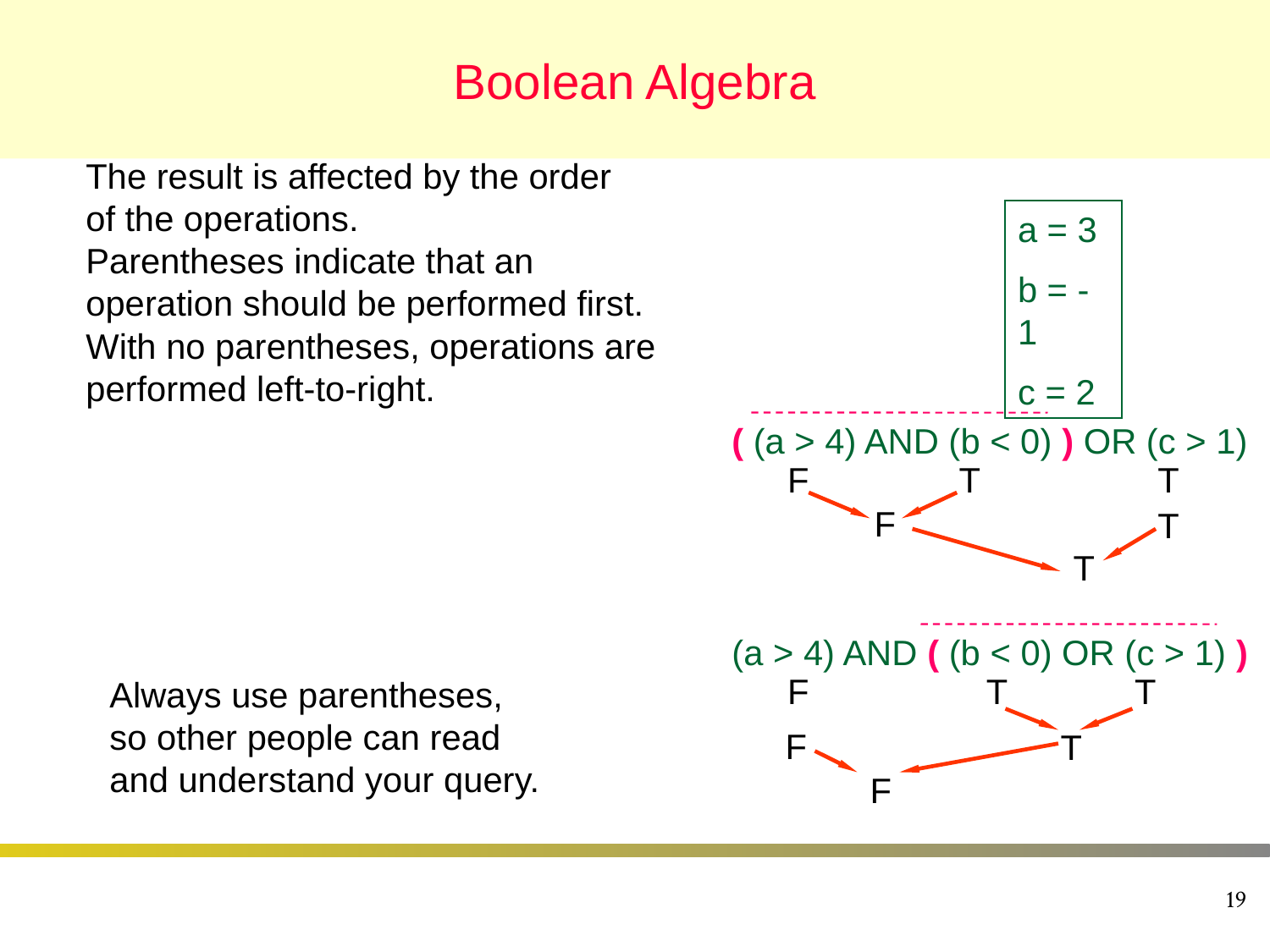

# Boolean Algebra
The result is affected by the order
of the operations.
Parentheses indicate that an
operation should be performed first.
With no parentheses, operations are
performed left-to-right.
a = 3
b = -1
c = 2
( (a > 4) AND (b < 0) ) OR (c > 1)

F
T
T

F
T

T
(a > 4) AND ( (b < 0) OR (c > 1) )

F
T
T
Always use parentheses,
so other people can read
and understand your query.

F
T

F
19